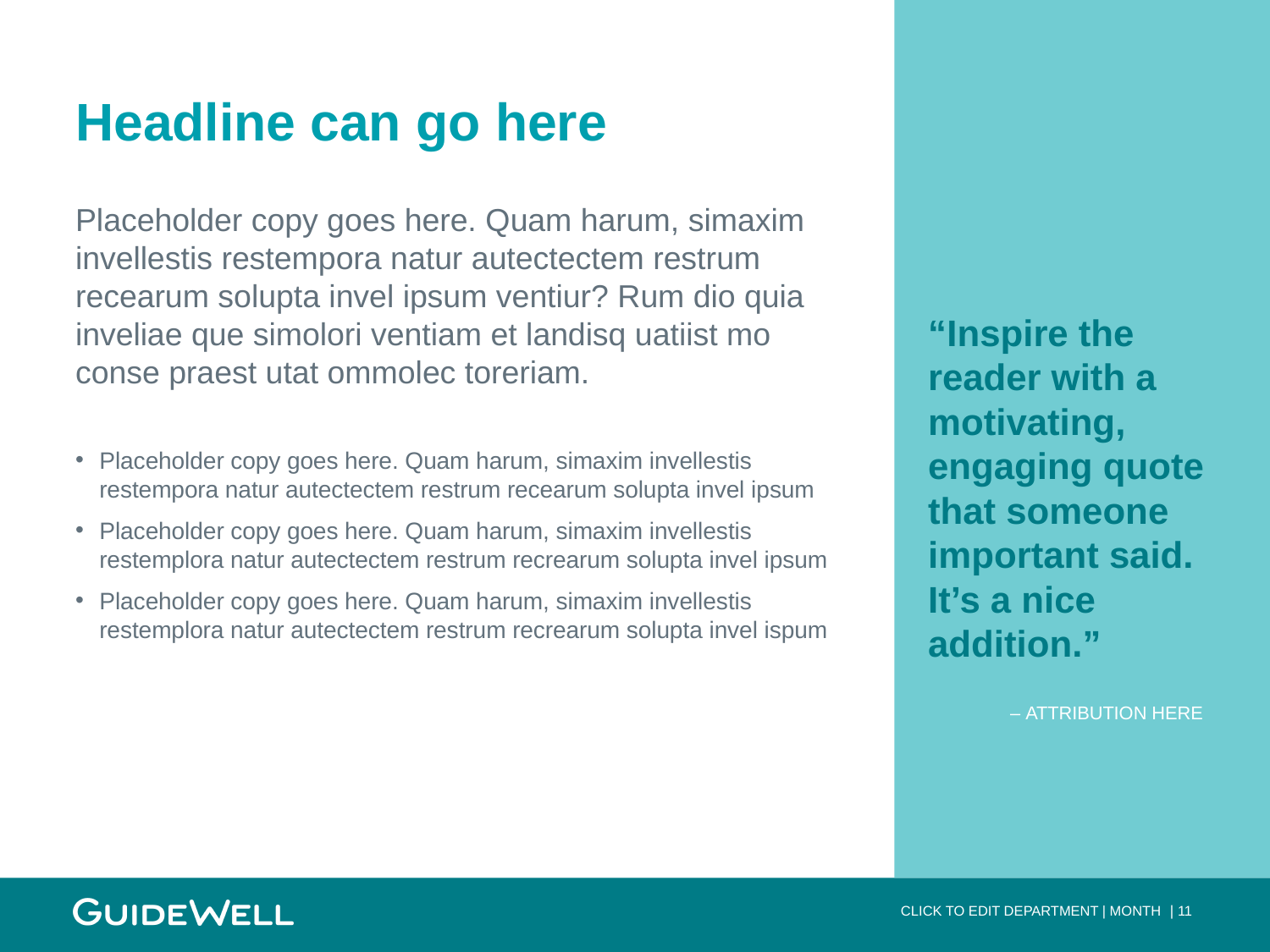

# Headline can go here
Placeholder copy goes here. Quam harum, simaxim invellestis restempora natur autectectem restrum recearum solupta invel ipsum ventiur? Rum dio quia inveliae que simolori ventiam et landisq uatiist mo conse praest utat ommolec toreriam.
“Inspire the reader with a motivating, engaging quote that someone important said. It’s a nice addition.”
Placeholder copy goes here. Quam harum, simaxim invellestis restempora natur autectectem restrum recearum solupta invel ipsum
Placeholder copy goes here. Quam harum, simaxim invellestis restemplora natur autectectem restrum recrearum solupta invel ipsum
Placeholder copy goes here. Quam harum, simaxim invellestis restemplora natur autectectem restrum recrearum solupta invel ispum
– ATTRIBUTION HERE